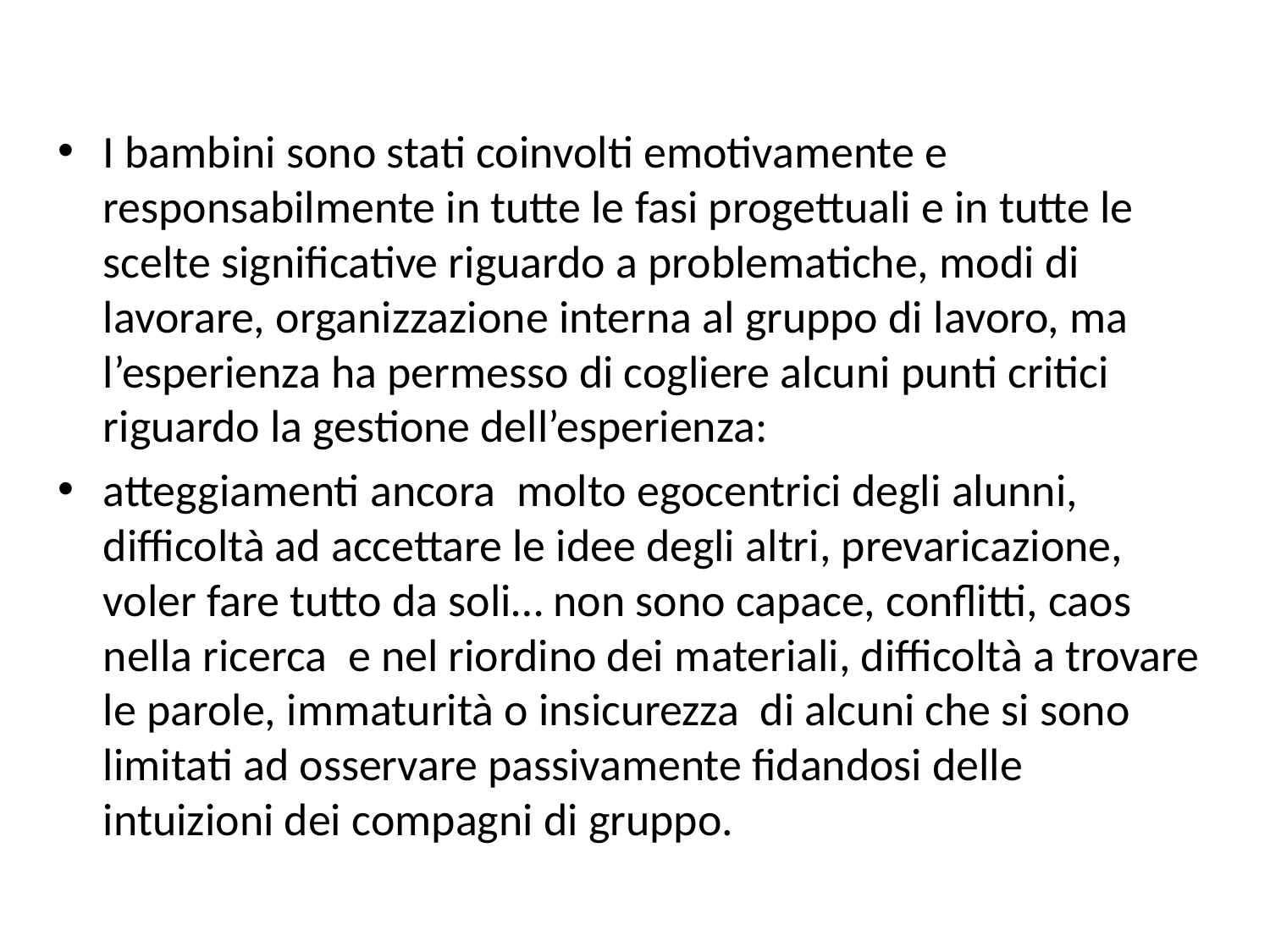

I bambini sono stati coinvolti emotivamente e responsabilmente in tutte le fasi progettuali e in tutte le scelte significative riguardo a problematiche, modi di lavorare, organizzazione interna al gruppo di lavoro, ma l’esperienza ha permesso di cogliere alcuni punti critici riguardo la gestione dell’esperienza:
atteggiamenti ancora  molto egocentrici degli alunni, difficoltà ad accettare le idee degli altri, prevaricazione, voler fare tutto da soli… non sono capace, conflitti, caos nella ricerca  e nel riordino dei materiali, difficoltà a trovare le parole, immaturità o insicurezza  di alcuni che si sono limitati ad osservare passivamente fidandosi delle intuizioni dei compagni di gruppo.